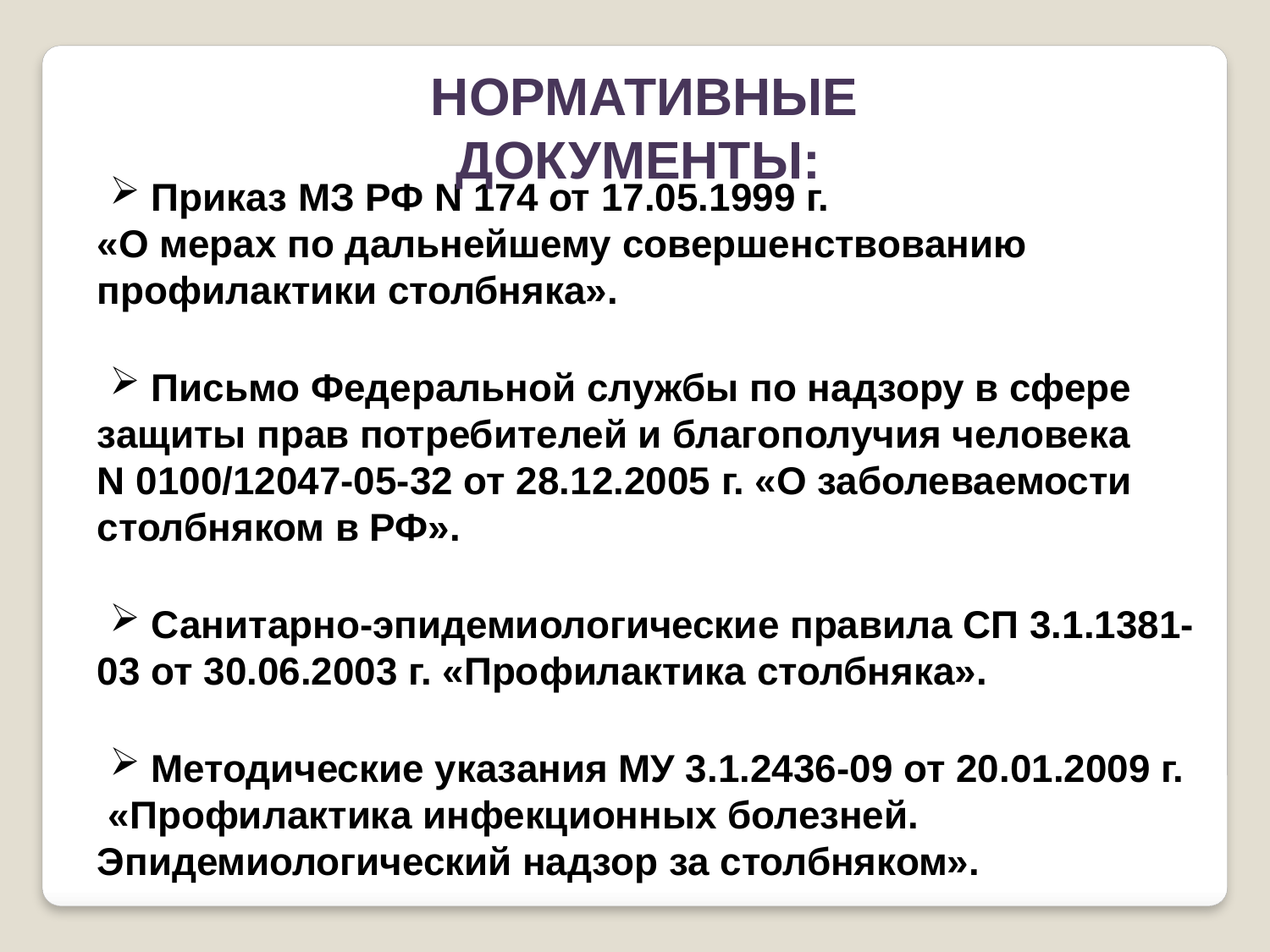

НОРМАТИВНЫЕ ДОКУМЕНТЫ:
 Приказ МЗ РФ N 174 от 17.05.1999 г.
«О мерах по дальнейшему совершенствованию профилактики столбняка».

 Письмо Федеральной службы по надзору в сфере защиты прав потребителей и благополучия человека N 0100/12047-05-32 от 28.12.2005 г. «О заболеваемости столбняком в РФ».

 Санитарно-эпидемиологические правила СП 3.1.1381-03 от 30.06.2003 г. «Профилактика столбняка».

 Методические указания МУ 3.1.2436-09 от 20.01.2009 г.	 «Профилактика инфекционных болезней. Эпидемиологический надзор за столбняком».